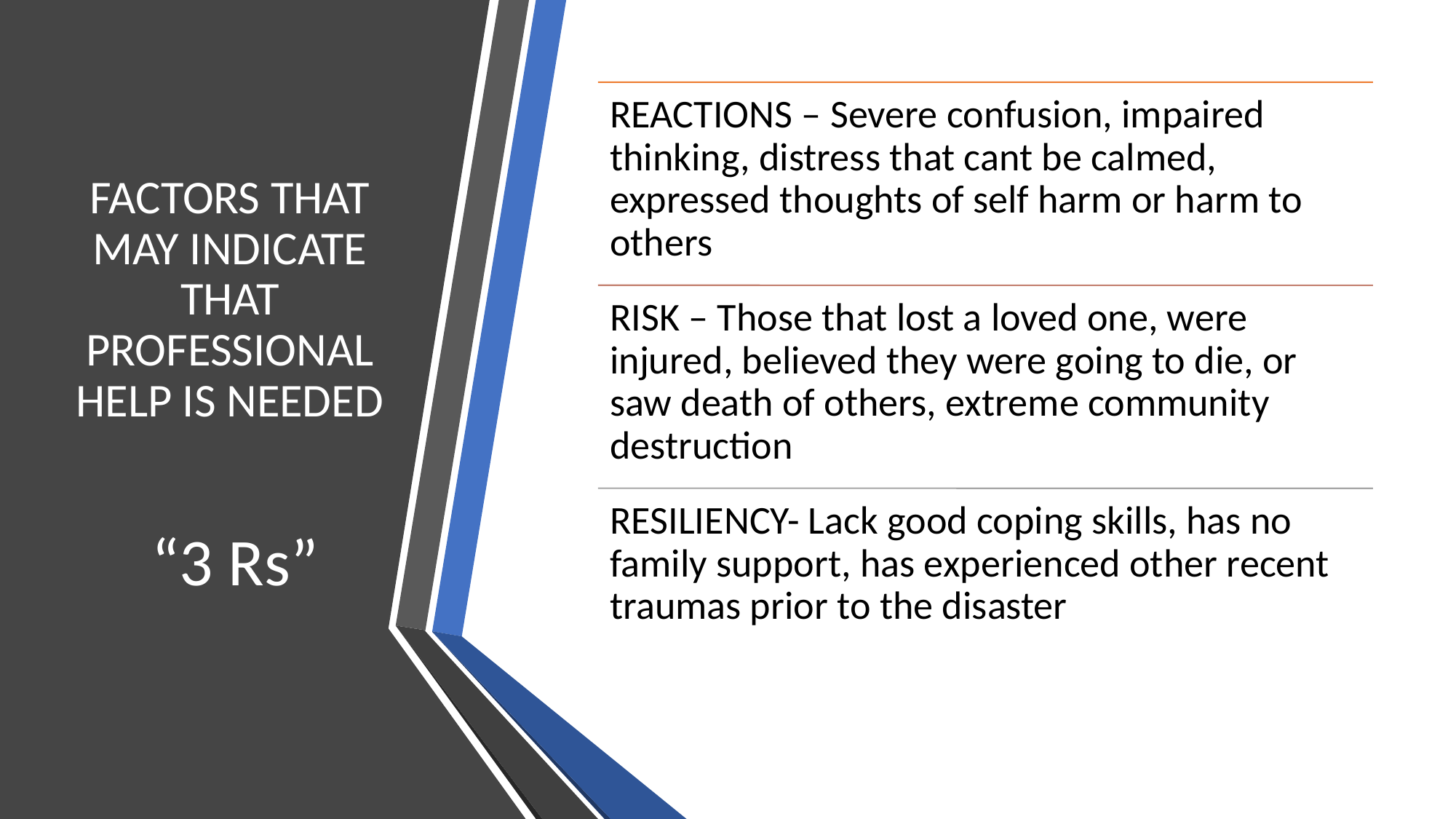

# FACTORS THAT MAY INDICATE THAT PROFESSIONAL HELP IS NEEDED “3 Rs”
REACTIONS – Severe confusion, impaired thinking, distress that cant be calmed, expressed thoughts of self harm or harm to others
RISK – Those that lost a loved one, were injured, believed they were going to die, or saw death of others, extreme community destruction
RESILIENCY- Lack good coping skills, has no family support, has experienced other recent traumas prior to the disaster